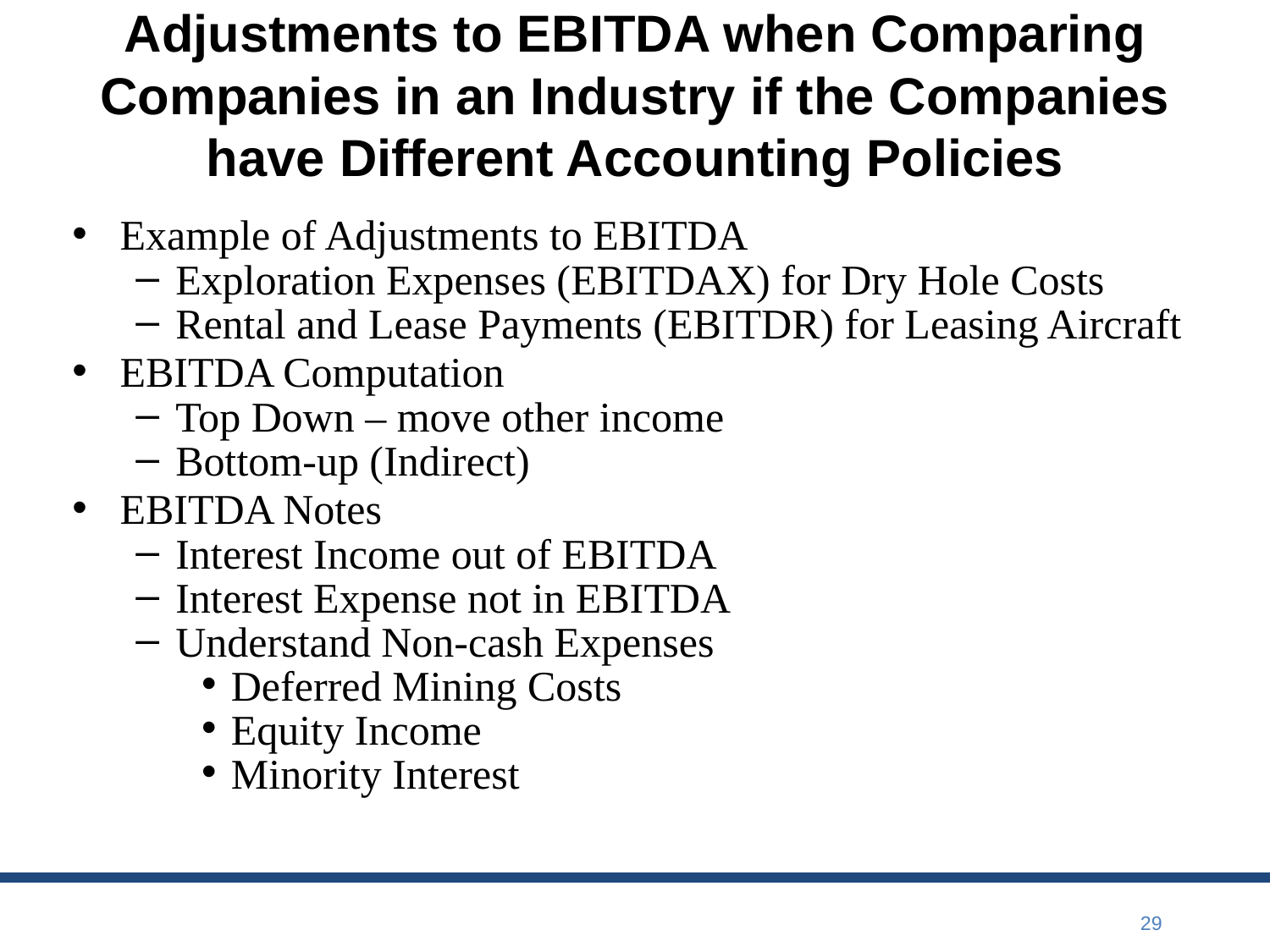

# Adjustments to EBITDA when Comparing Companies in an Industry if the Companies have Different Accounting Policies
Example of Adjustments to EBITDA
Exploration Expenses (EBITDAX) for Dry Hole Costs
Rental and Lease Payments (EBITDR) for Leasing Aircraft
EBITDA Computation
Top Down – move other income
Bottom-up (Indirect)
EBITDA Notes
Interest Income out of EBITDA
Interest Expense not in EBITDA
Understand Non-cash Expenses
Deferred Mining Costs
Equity Income
Minority Interest